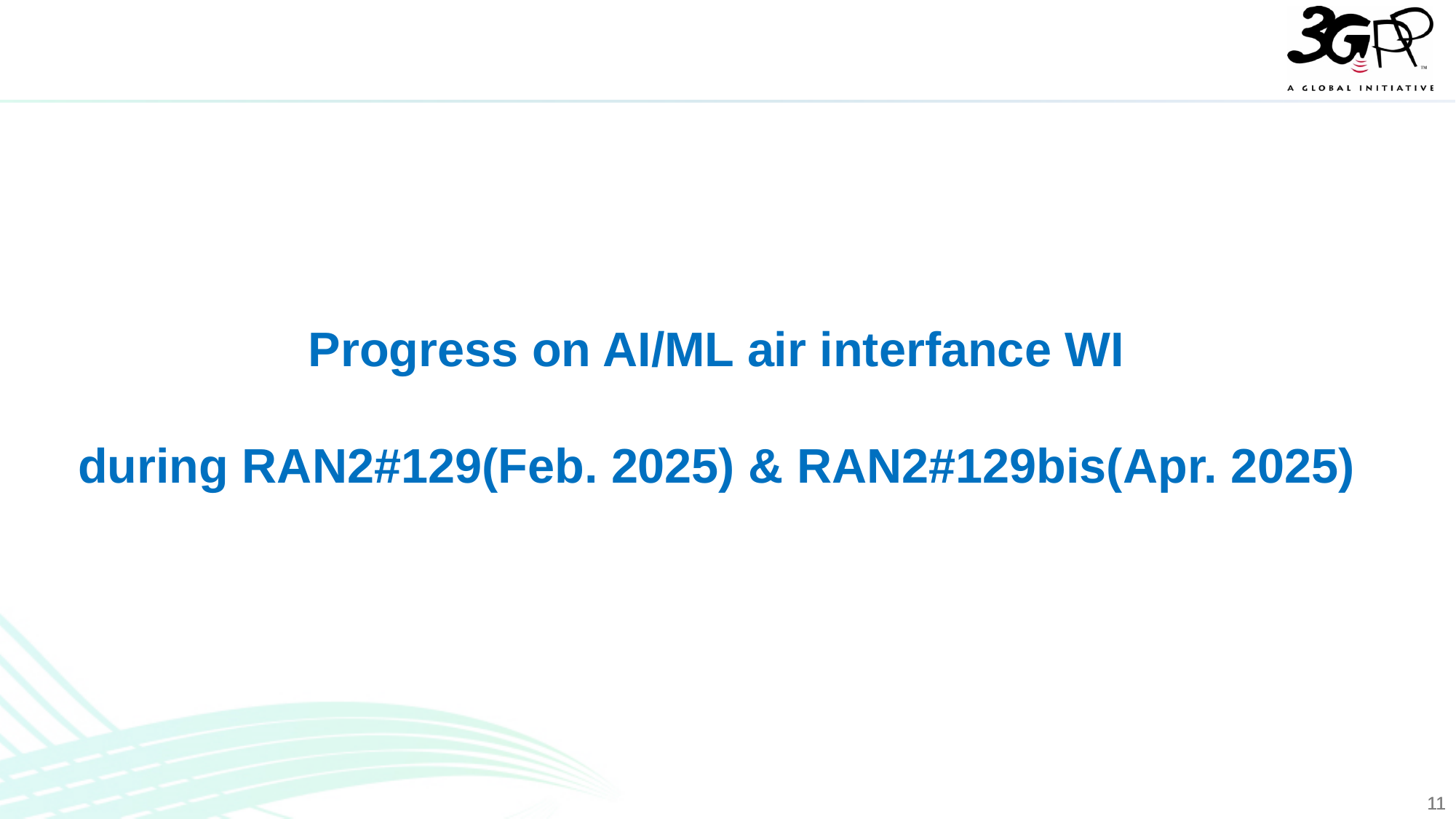

Progress on AI/ML air interfance WI
during RAN2#129(Feb. 2025) & RAN2#129bis(Apr. 2025)